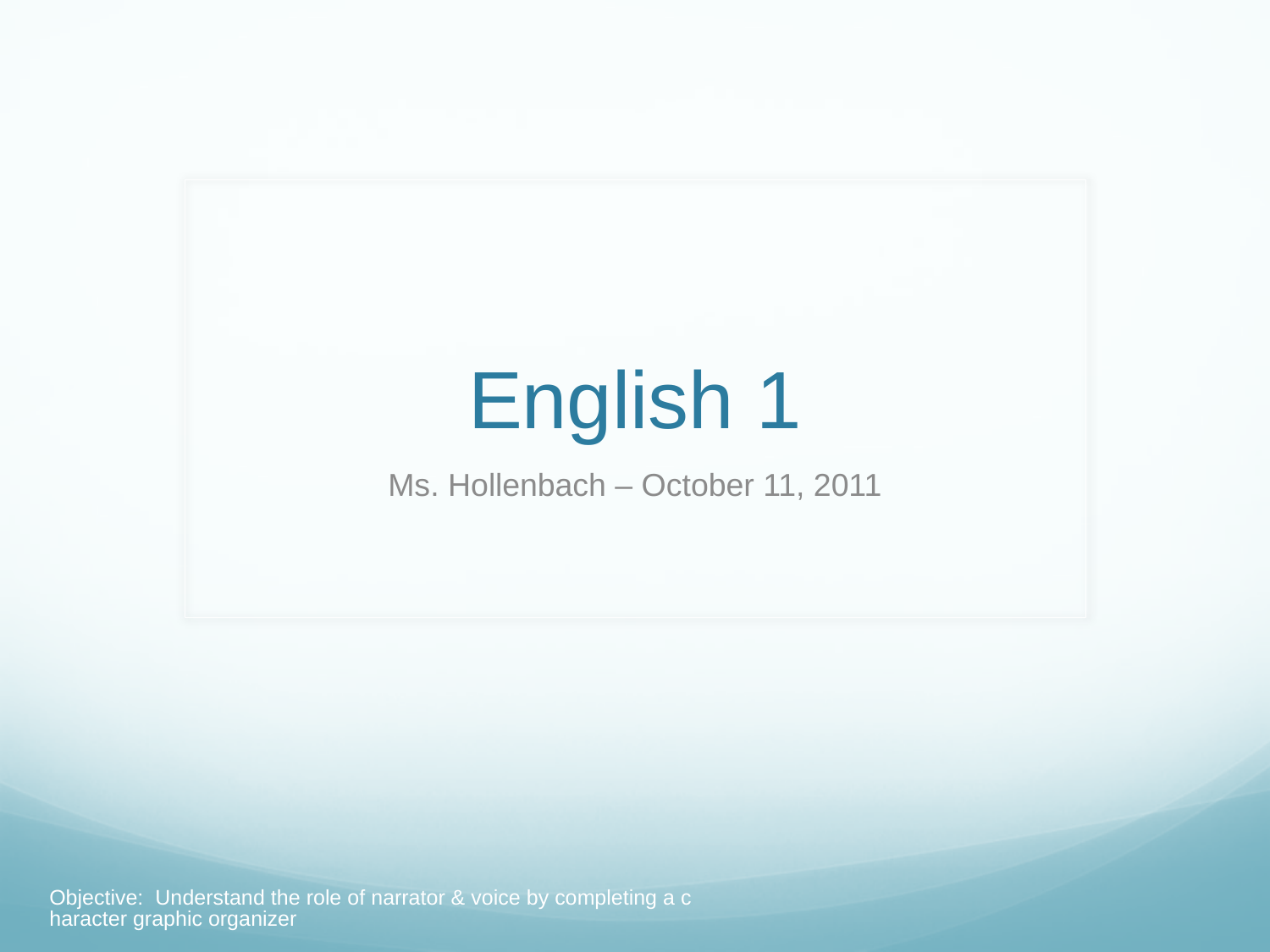

# English 1
Ms. Hollenbach – October 11, 2011
Objective:  Understand the role of narrator & voice by completing a character graphic organizer